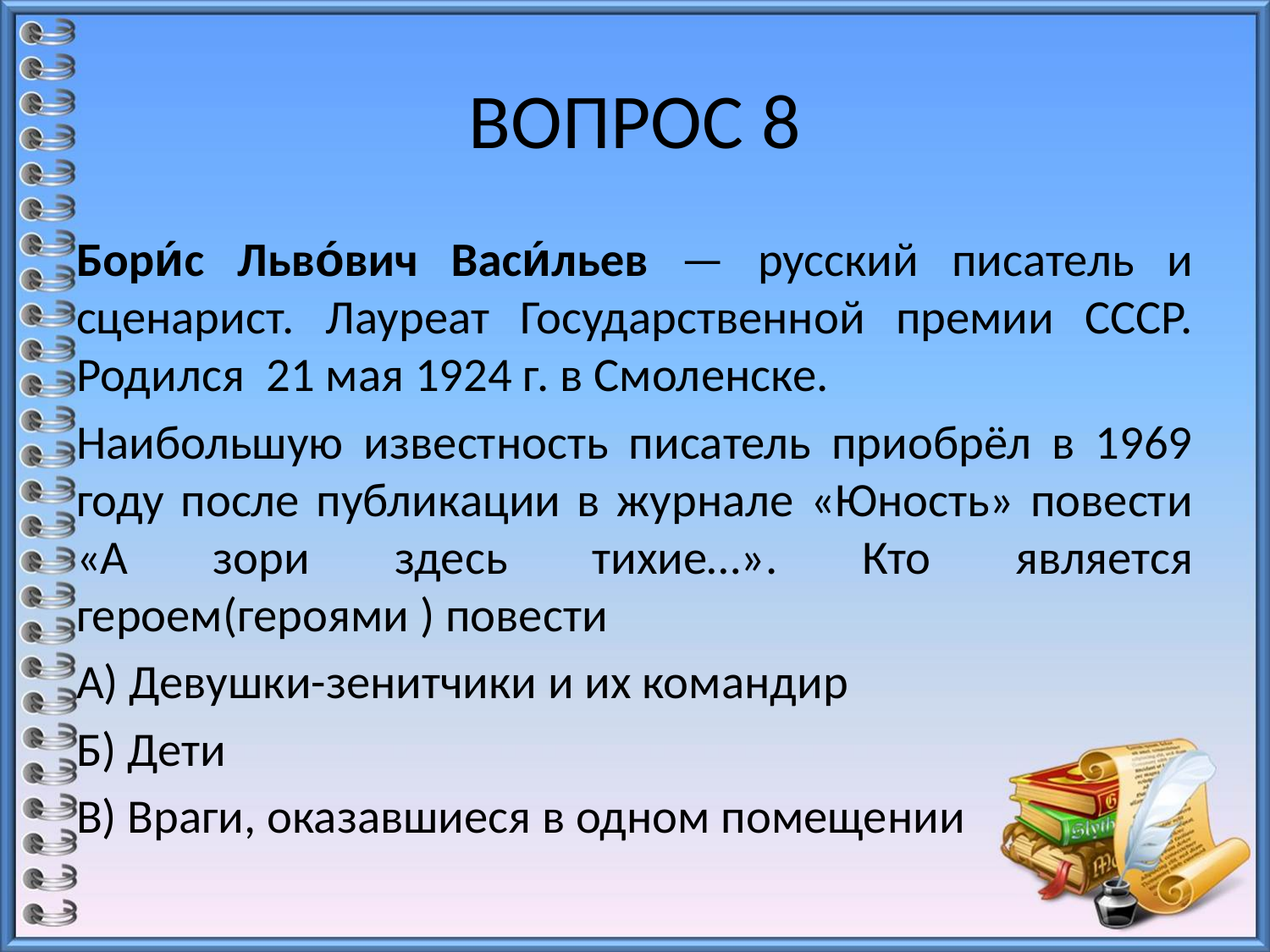

# ВОПРОС 8
Бори́с Льво́вич Васи́льев — русский писатель и сценарист. Лауреат Государственной премии СССР. Родился  21 мая 1924 г. в Смоленске.
Наибольшую известность писатель приобрёл в 1969 году после публикации в журнале «Юность» повести «А зори здесь тихие…». Кто является героем(героями ) повести
А) Девушки-зенитчики и их командир
Б) Дети
В) Враги, оказавшиеся в одном помещении